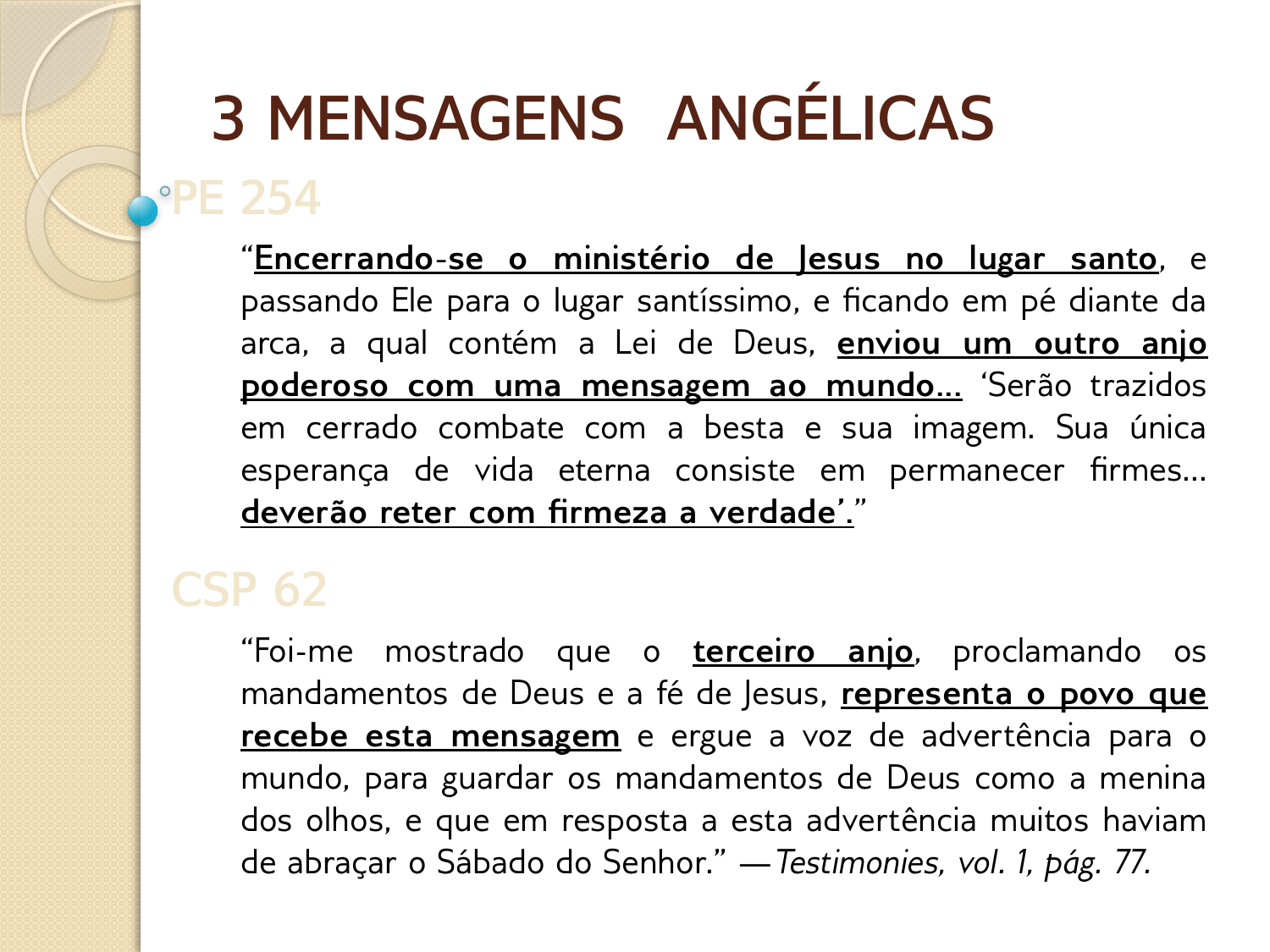

3 MENSAGENS  ANGÉLICAS
PE 254
“Encerrando-se o ministério de Jesus no lugar santo, e passando Ele para o lugar santíssimo, e ficando em pé diante da arca, a qual contém a Lei de Deus, enviou um outro anjo poderoso com uma mensagem ao mundo... ‘Serão trazidos em cerrado combate com a besta e sua imagem. Sua única esperança de vida eterna consiste em permanecer firmes... deverão reter com firmeza a verdade’.”

CSP 62
“Foi-me mostrado que o terceiro anjo, proclamando os mandamentos de Deus e a fé de Jesus, representa o povo que recebe esta mensagem e ergue a voz de advertência para o mundo, para guardar os mandamentos de Deus como a menina dos olhos, e que em resposta a esta advertência muitos haviam de abraçar o Sábado do Senhor.” —Testimonies, vol. 1, pág. 77.